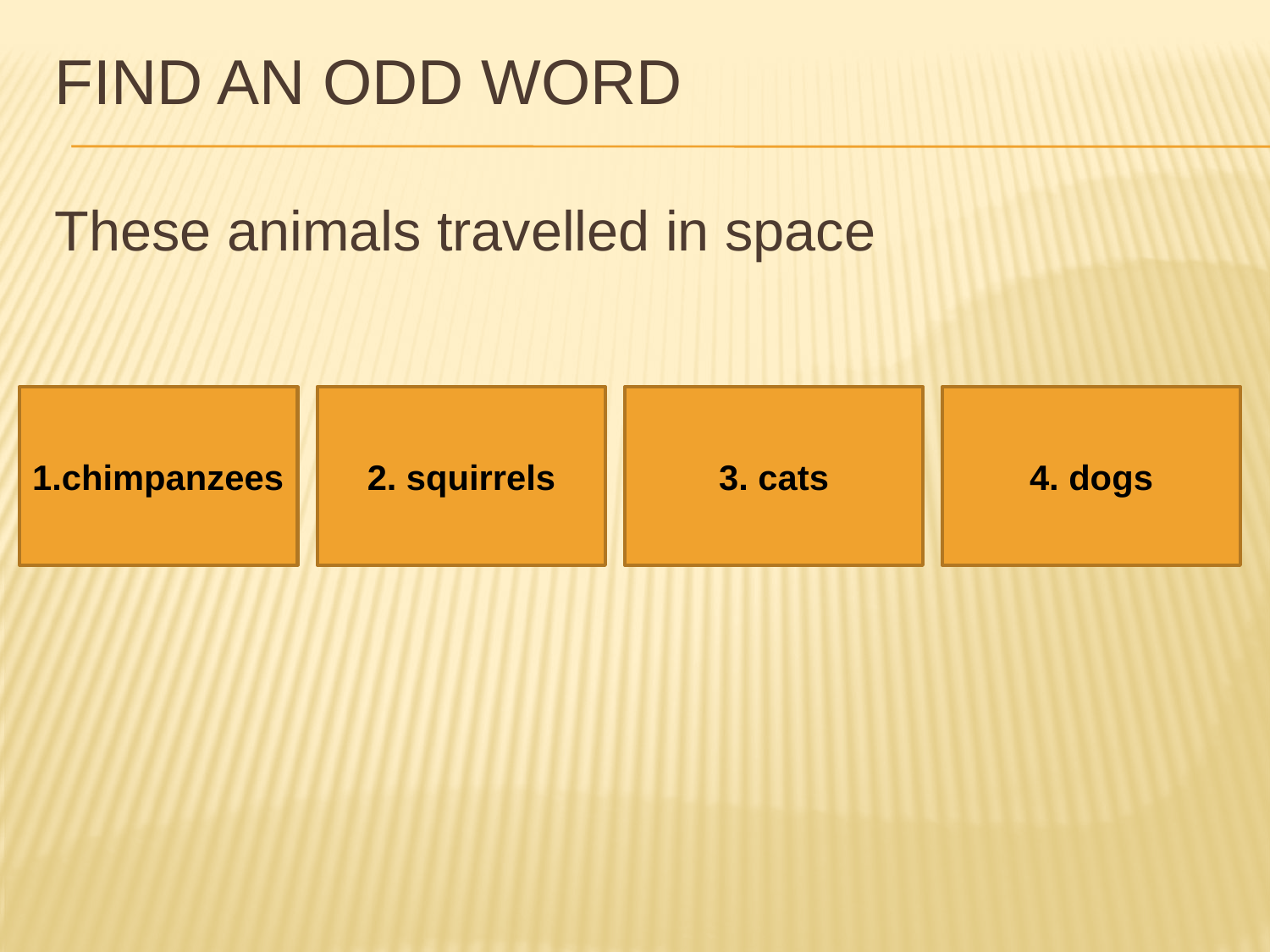

# Find an odd word
These animals travelled in space

1.chimpanzees
2. squirrels
3. cats
4. dogs